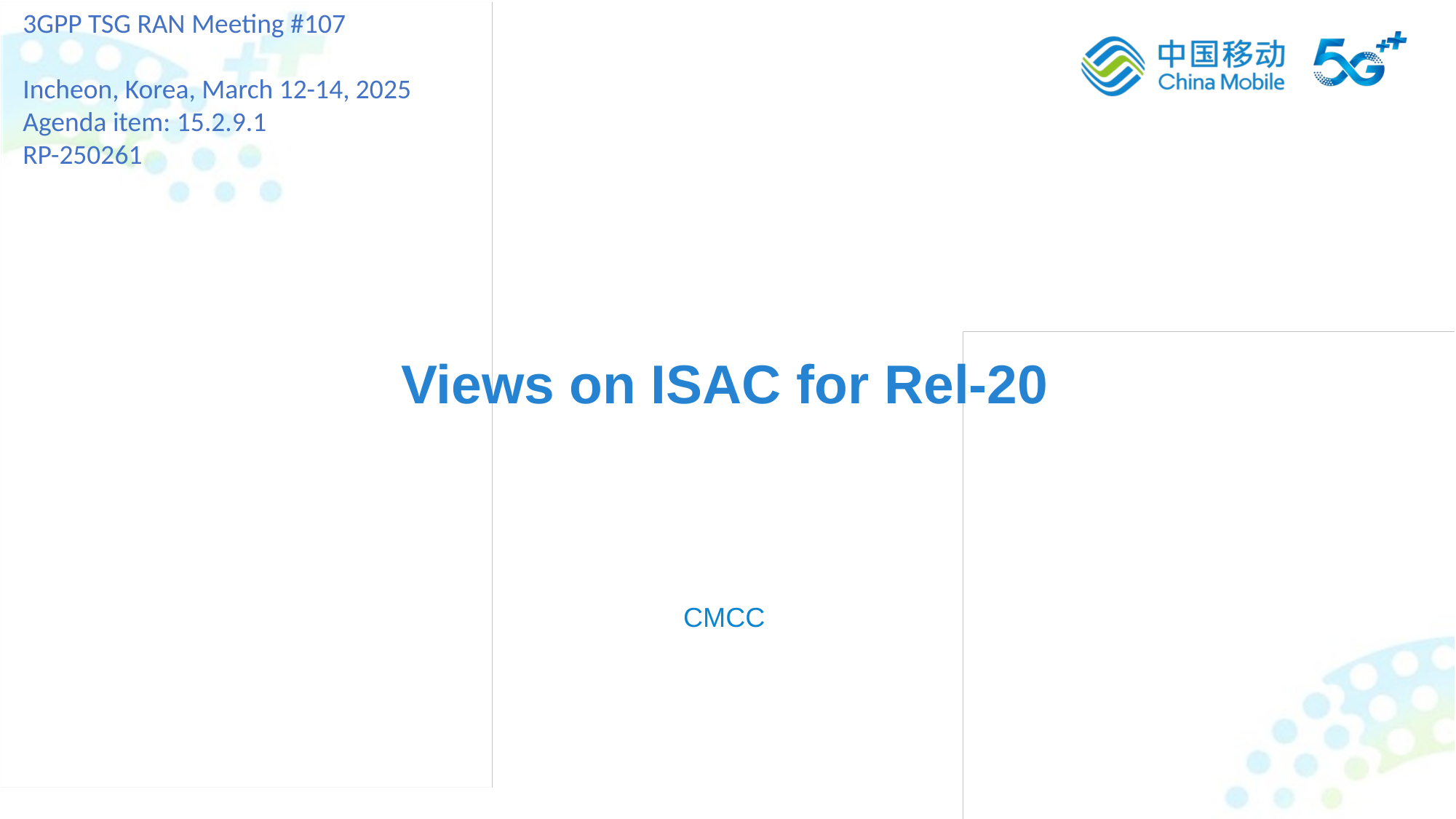

3GPP TSG RAN Meeting #107
Incheon, Korea, March 12-14, 2025
Agenda item: 15.2.9.1
RP-250261
Views on ISAC for Rel-20
CMCC